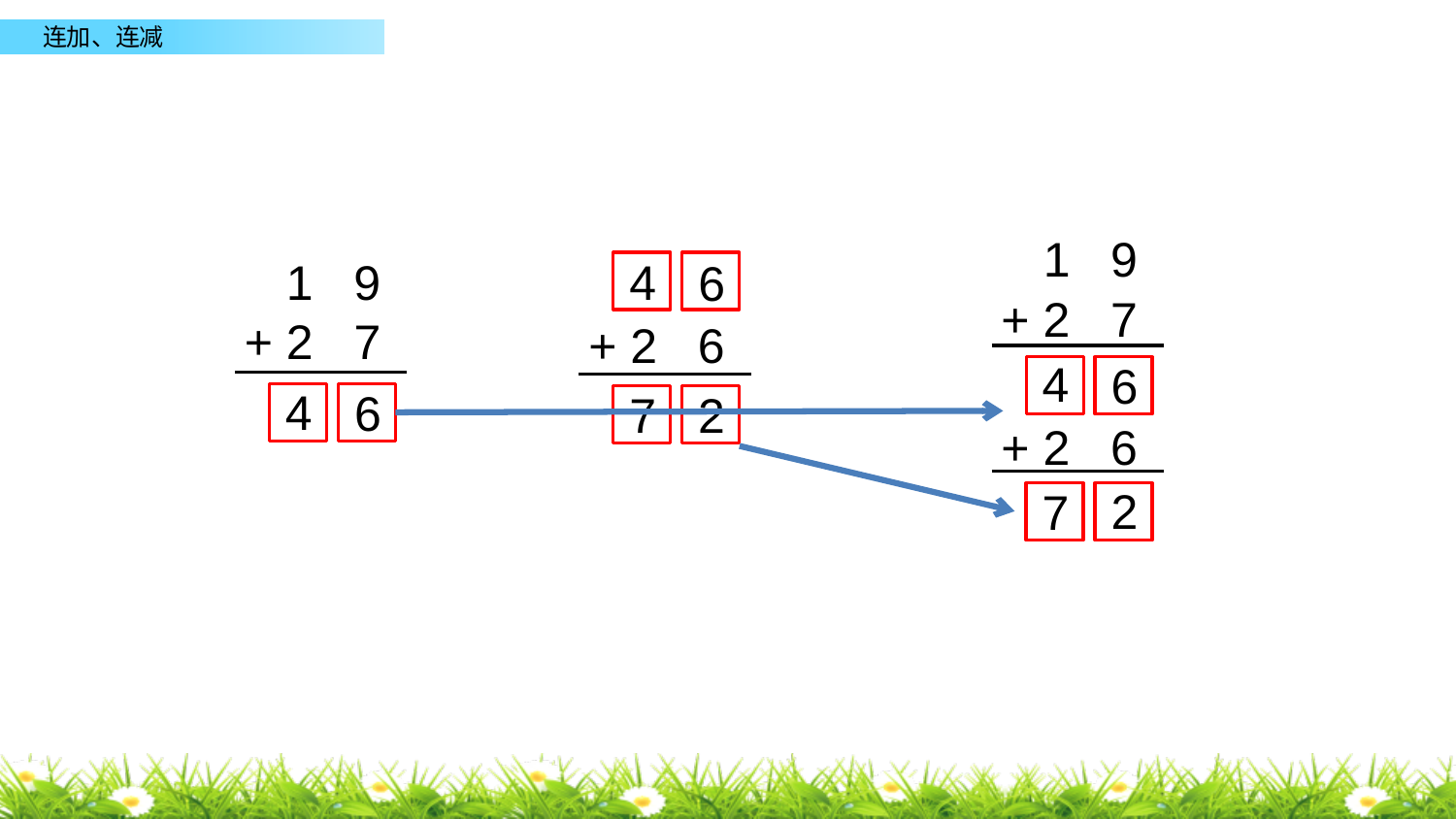

1   9
1   9
4
6

+ 2   7
+ 2   7
+ 2   6
4
6

4
6
7
2

+ 2   6
2
7